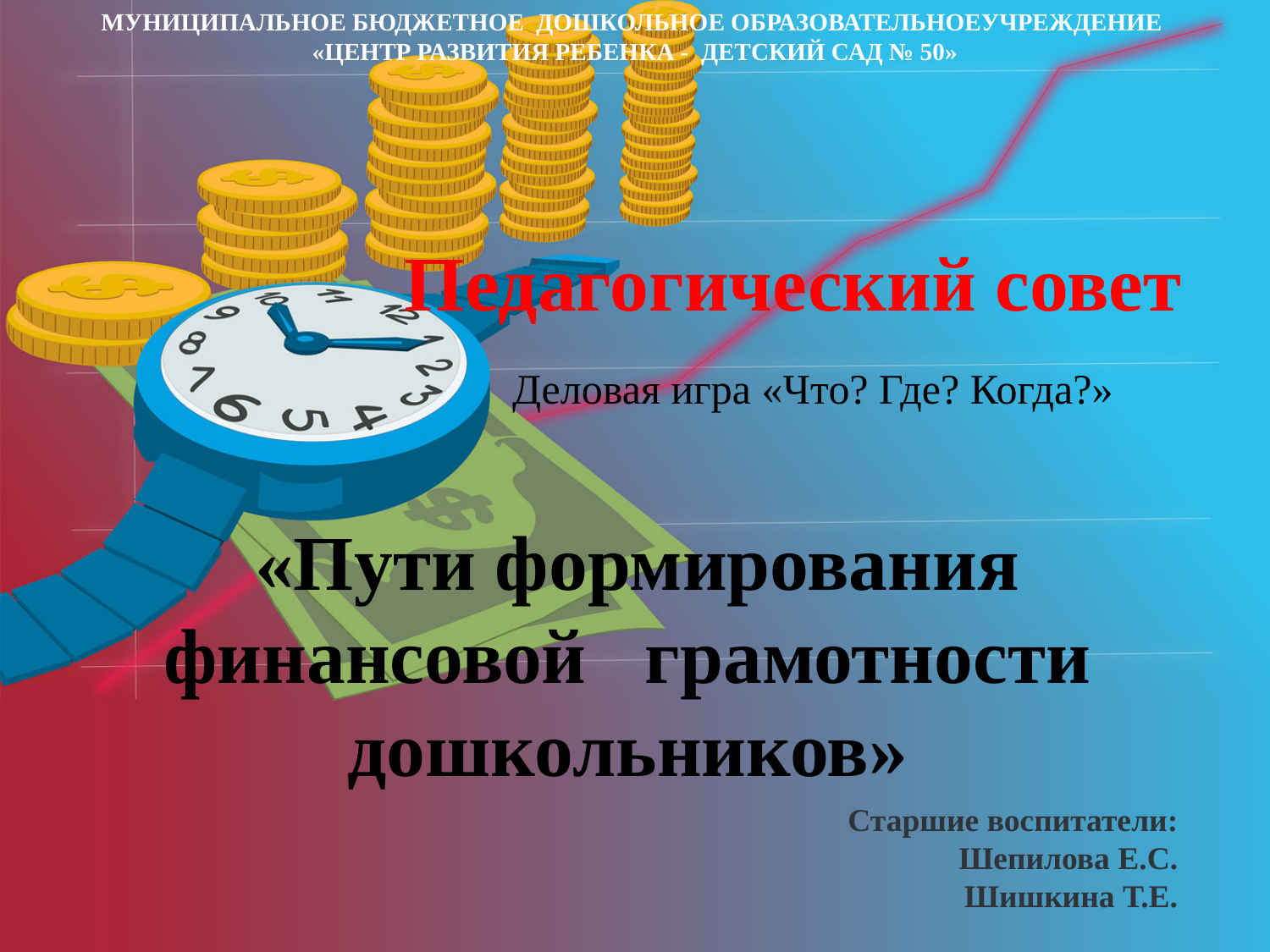

МУНИЦИПАЛЬНОЕ БЮДЖЕТНОЕ  ДОШКОЛЬНОЕ ОБРАЗОВАТЕЛЬНОЕУЧРЕЖДЕНИЕ
«ЦЕНТР РАЗВИТИЯ РЕБЕНКА -  ДЕТСКИЙ САД № 50»
# Педагогический совет Деловая игра «Что? Где? Когда?» «Пути формирования финансовой   грамотности дошкольников»
Старшие воспитатели:
Шепилова Е.С.
Шишкина Т.Е.